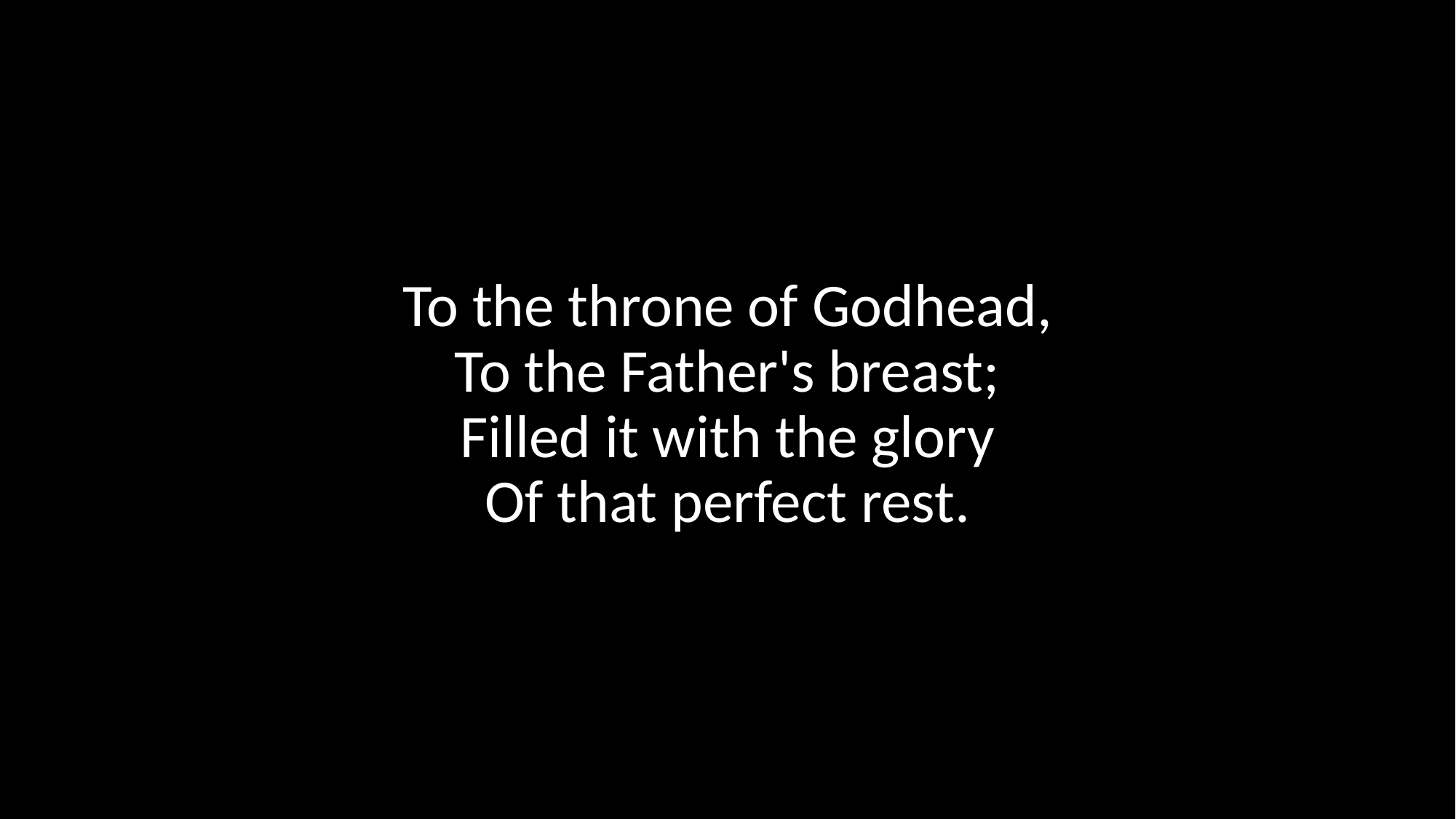

To the throne of Godhead,
To the Father's breast;
Filled it with the glory
Of that perfect rest.